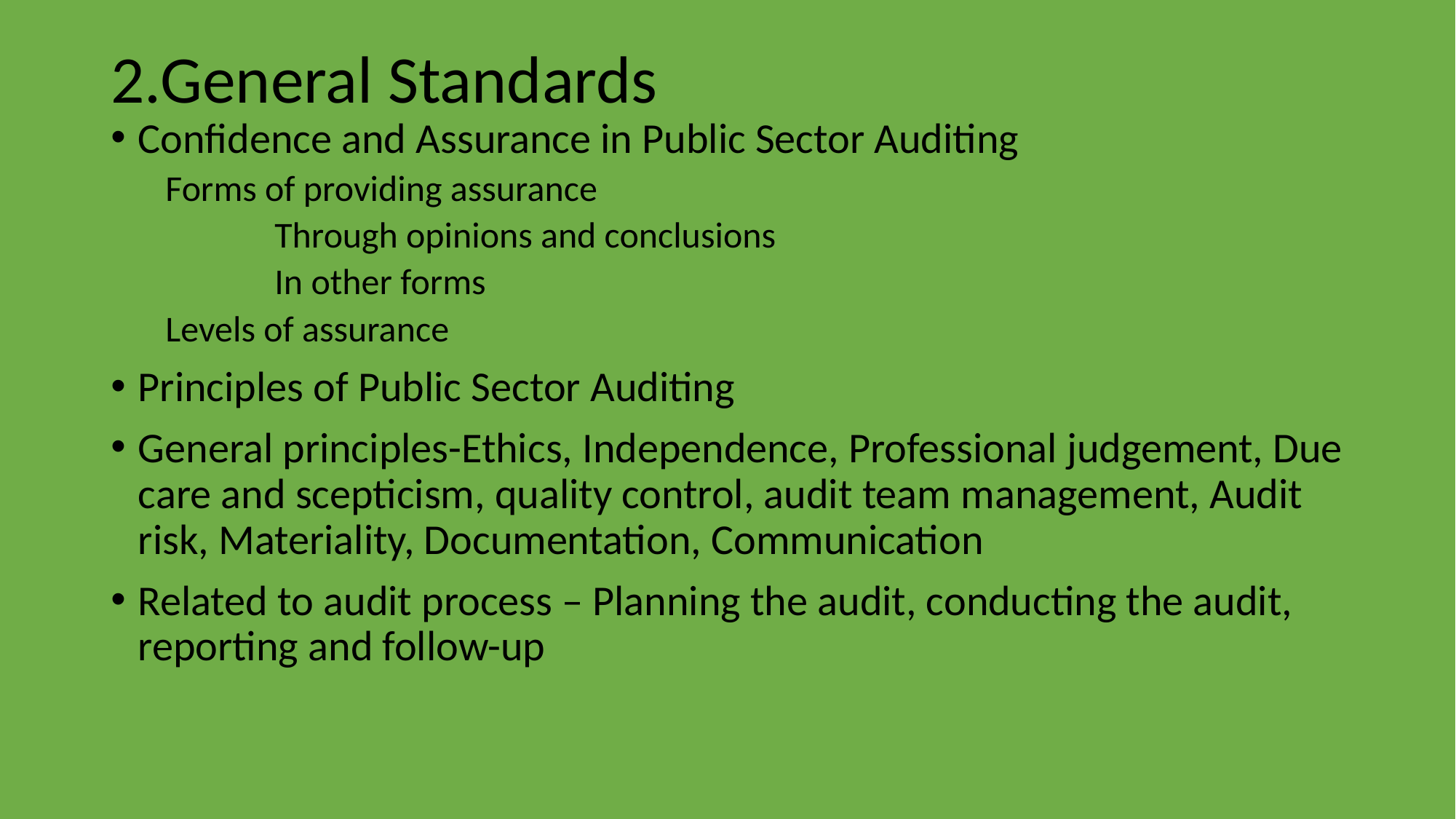

# 2.General Standards
Confidence and Assurance in Public Sector Auditing
Forms of providing assurance
	Through opinions and conclusions
	In other forms
Levels of assurance
Principles of Public Sector Auditing
General principles-Ethics, Independence, Professional judgement, Due care and scepticism, quality control, audit team management, Audit risk, Materiality, Documentation, Communication
Related to audit process – Planning the audit, conducting the audit, reporting and follow-up